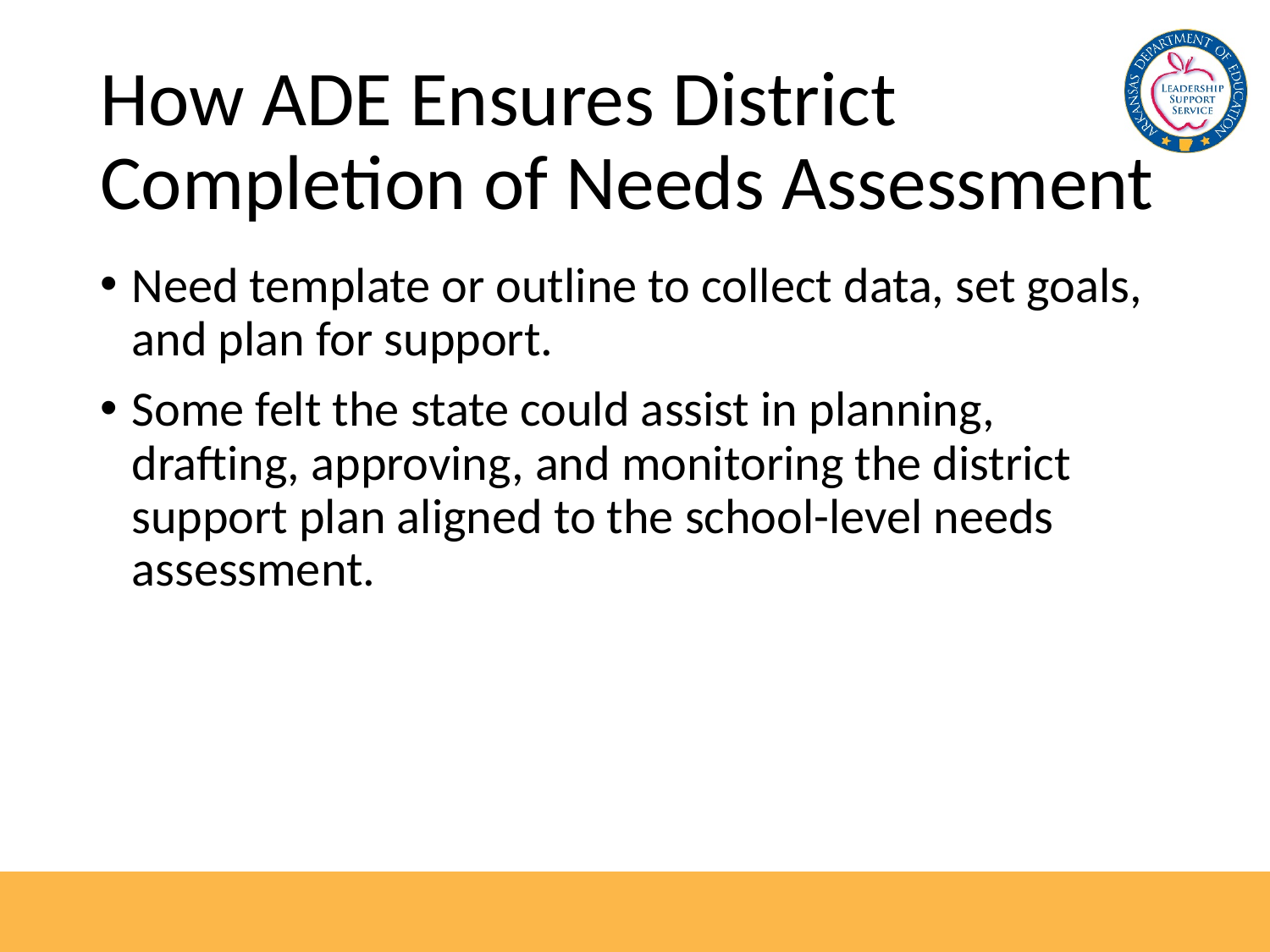

# How ADE Ensures District Completion of Needs Assessment
Need template or outline to collect data, set goals, and plan for support.
Some felt the state could assist in planning, drafting, approving, and monitoring the district support plan aligned to the school-level needs assessment.